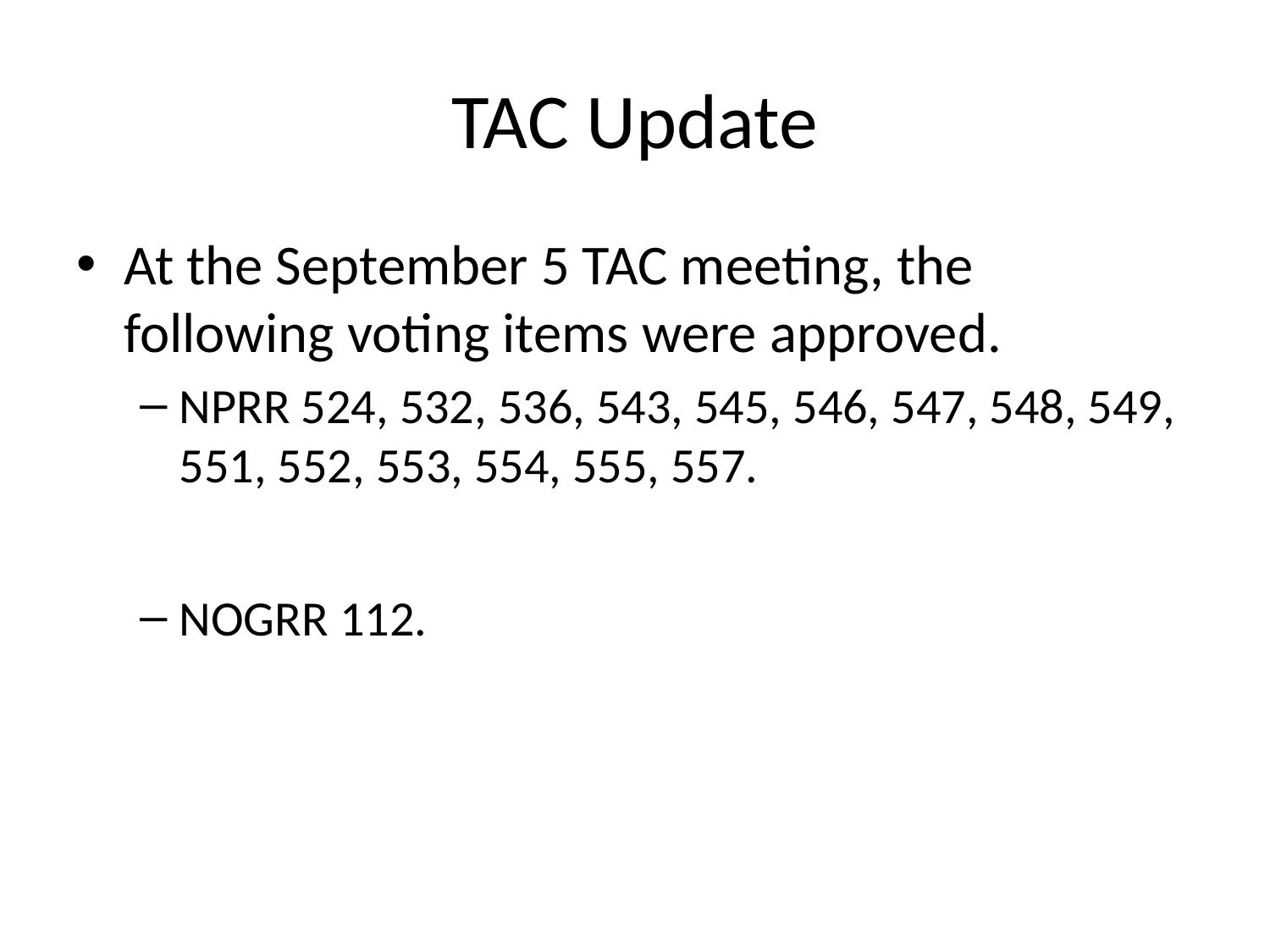

# TAC Update
At the September 5 TAC meeting, the following voting items were approved.
NPRR 524, 532, 536, 543, 545, 546, 547, 548, 549, 551, 552, 553, 554, 555, 557.

NOGRR 112.